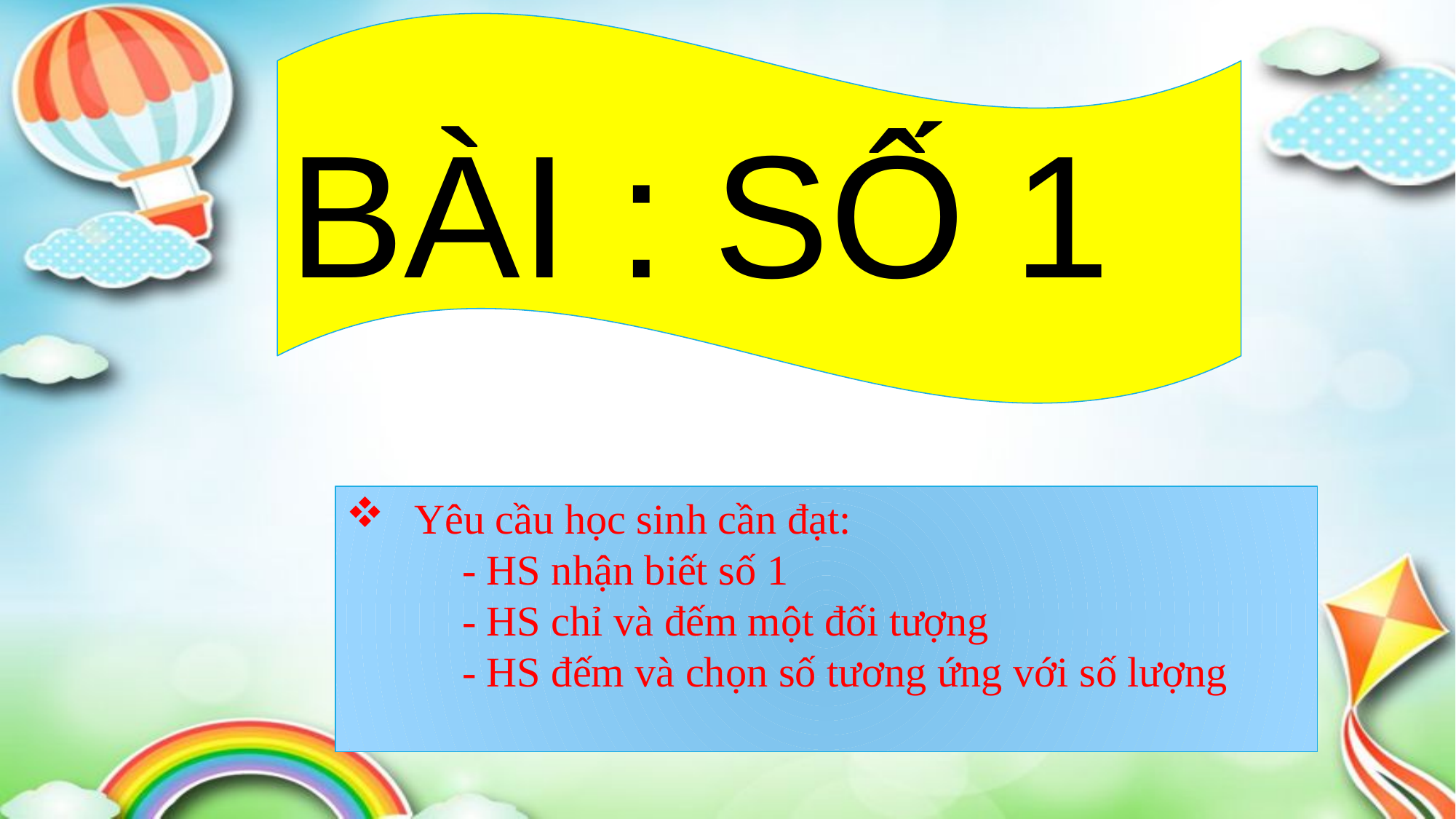

BÀI : SỐ 1
Yêu cầu học sinh cần đạt:
           - HS nhận biết số 1
           - HS chỉ và đếm một đối tượng
           - HS đếm và chọn số tương ứng với số lượng